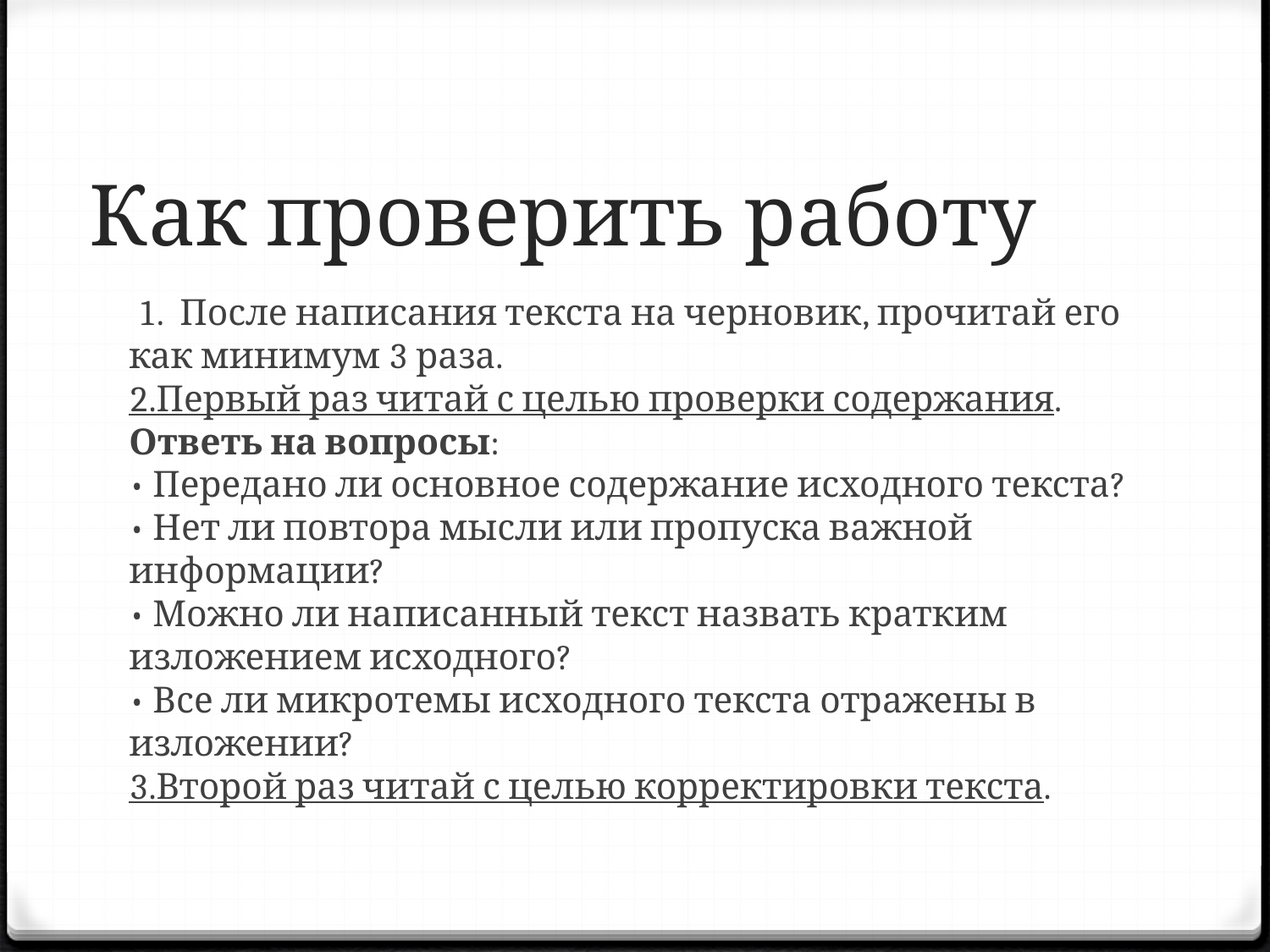

# Как проверить работу
 1.  После написания текста на черновик, прочитай его как минимум 3 раза. 
2.Первый раз читай с целью проверки содержания. 
Ответь на вопросы: 
• Передано ли основное содержание исходного текста? 
• Нет ли повтора мысли или пропуска важной информации? 
• Можно ли написанный текст назвать кратким изложением исходного? 
• Все ли микротемы исходного текста отражены в изложении? 
3.Второй раз читай с целью корректировки текста.